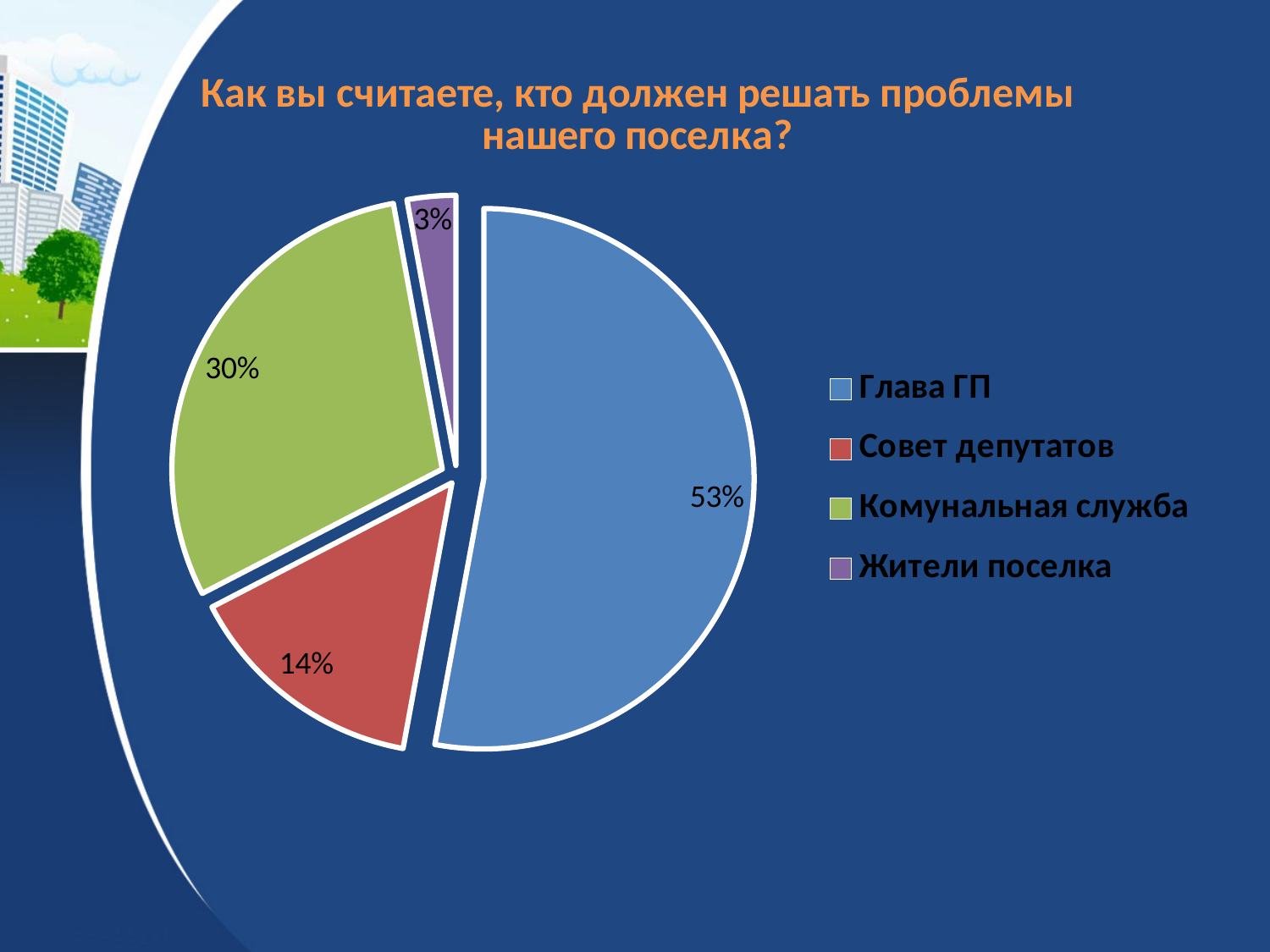

### Chart: Как вы считаете, кто должен решать проблемы нашего поселка?

| Category | Продажи |
|---|---|
| Глава ГП | 36.5 |
| Совет депутатов | 10.0 |
| Комунальная служба | 20.5 |
| Жители поселка | 2.0 |